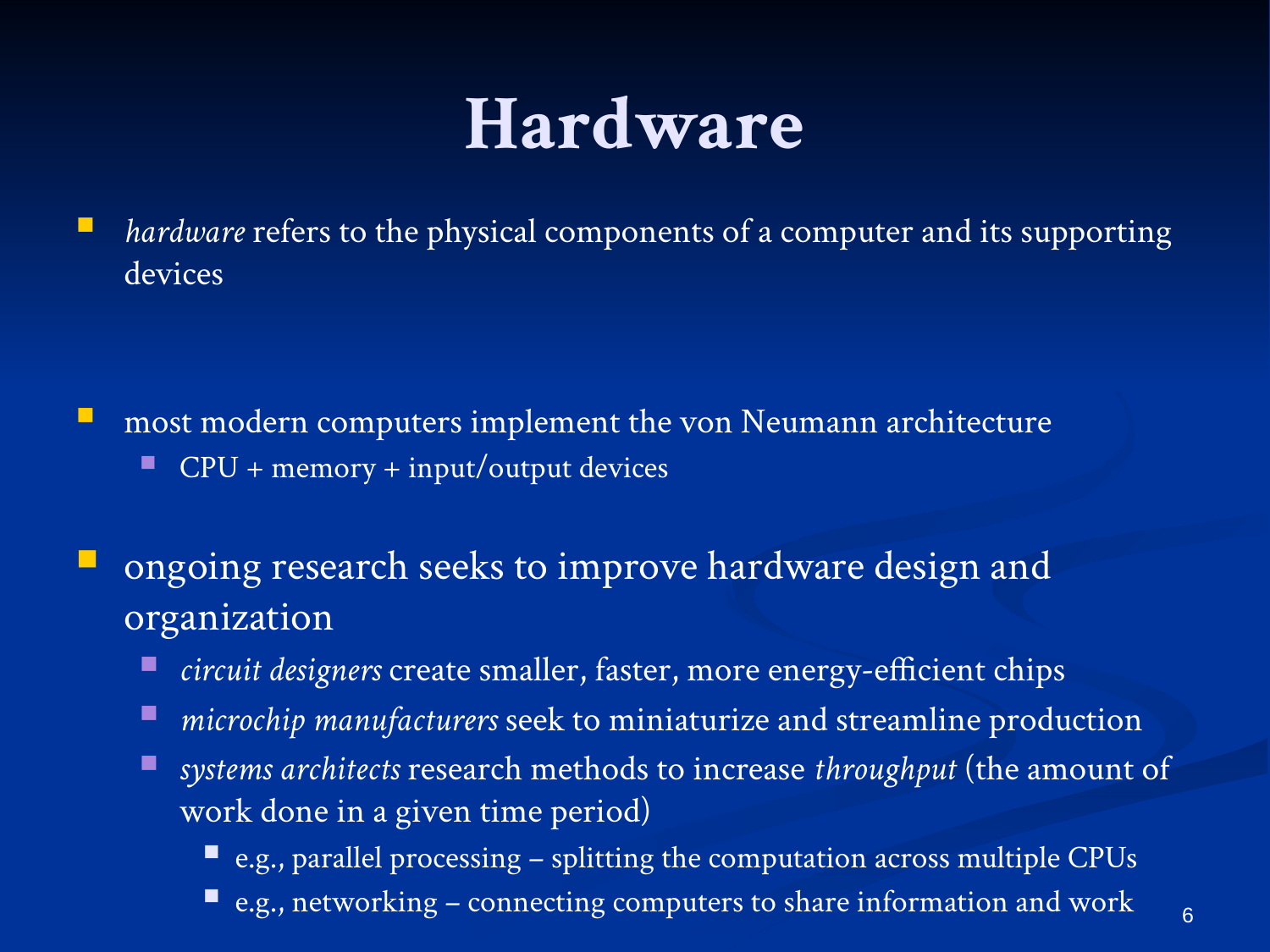

# Hardware
hardware refers to the physical components of a computer and its supporting devices

most modern computers implement the von Neumann architecture
CPU + memory + input/output devices

ongoing research seeks to improve hardware design and organization
circuit designers create smaller, faster, more energy-efficient chips
microchip manufacturers seek to miniaturize and streamline production
systems architects research methods to increase throughput (the amount of work done in a given time period)
e.g., parallel processing – splitting the computation across multiple CPUs
e.g., networking – connecting computers to share information and work

6